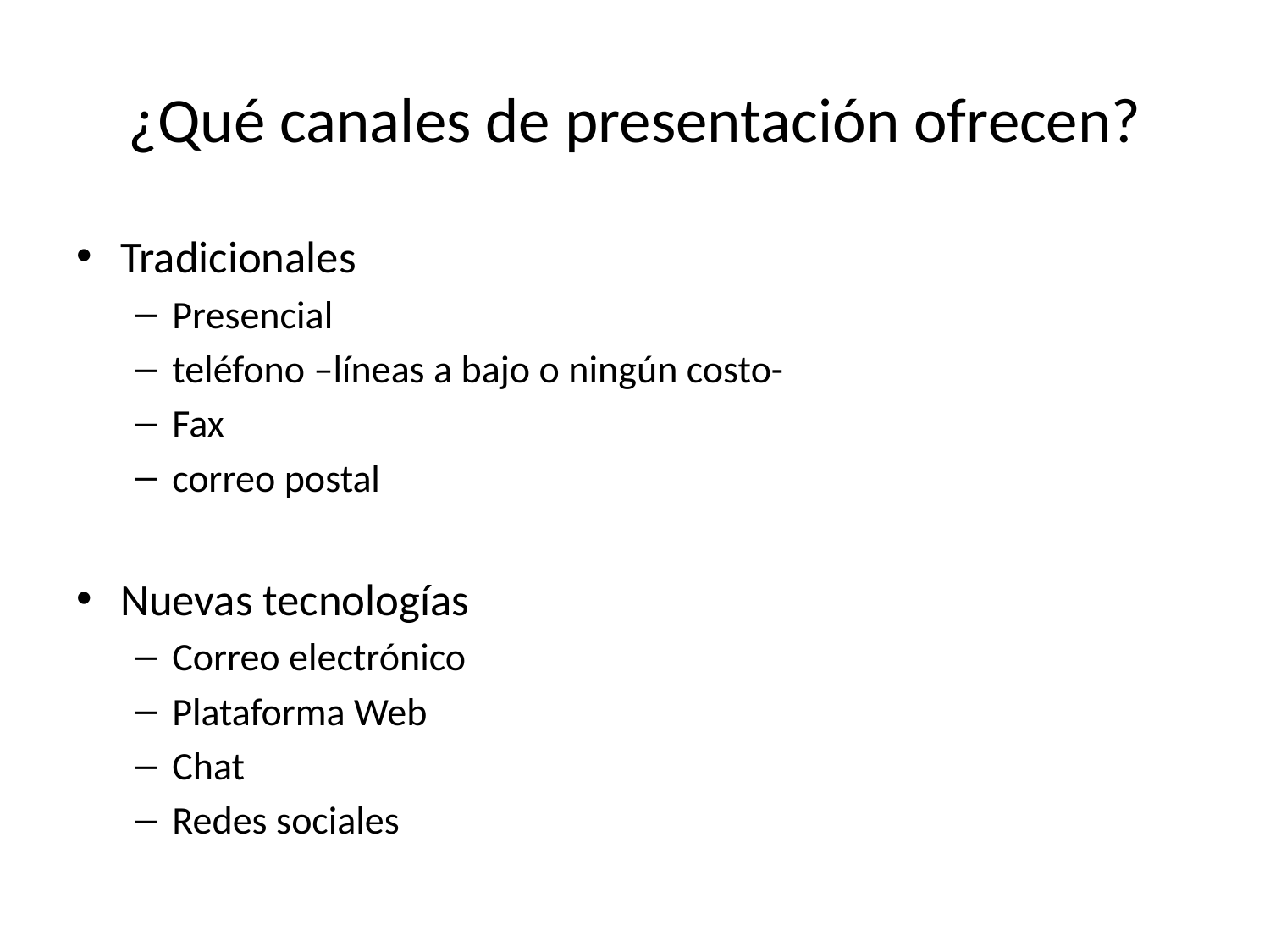

# ¿Qué canales de presentación ofrecen?
Tradicionales
Presencial
teléfono –líneas a bajo o ningún costo-
Fax
correo postal

Nuevas tecnologías
Correo electrónico
Plataforma Web
Chat
Redes sociales